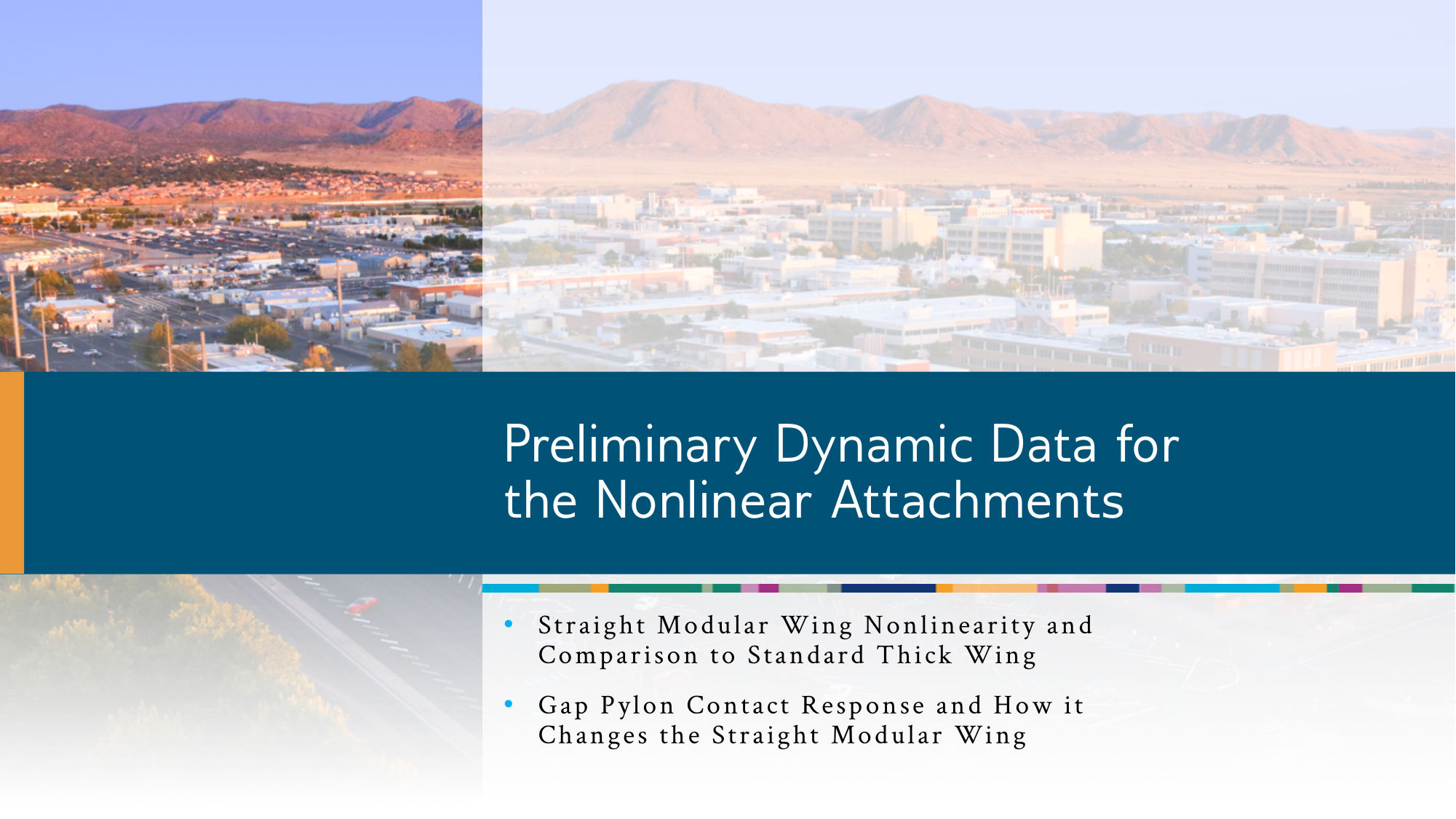

# Preliminary Dynamic Data for the Nonlinear Attachments
Straight Modular Wing Nonlinearity and Comparison to Standard Thick Wing
Gap Pylon Contact Response and How it Changes the Straight Modular Wing
8